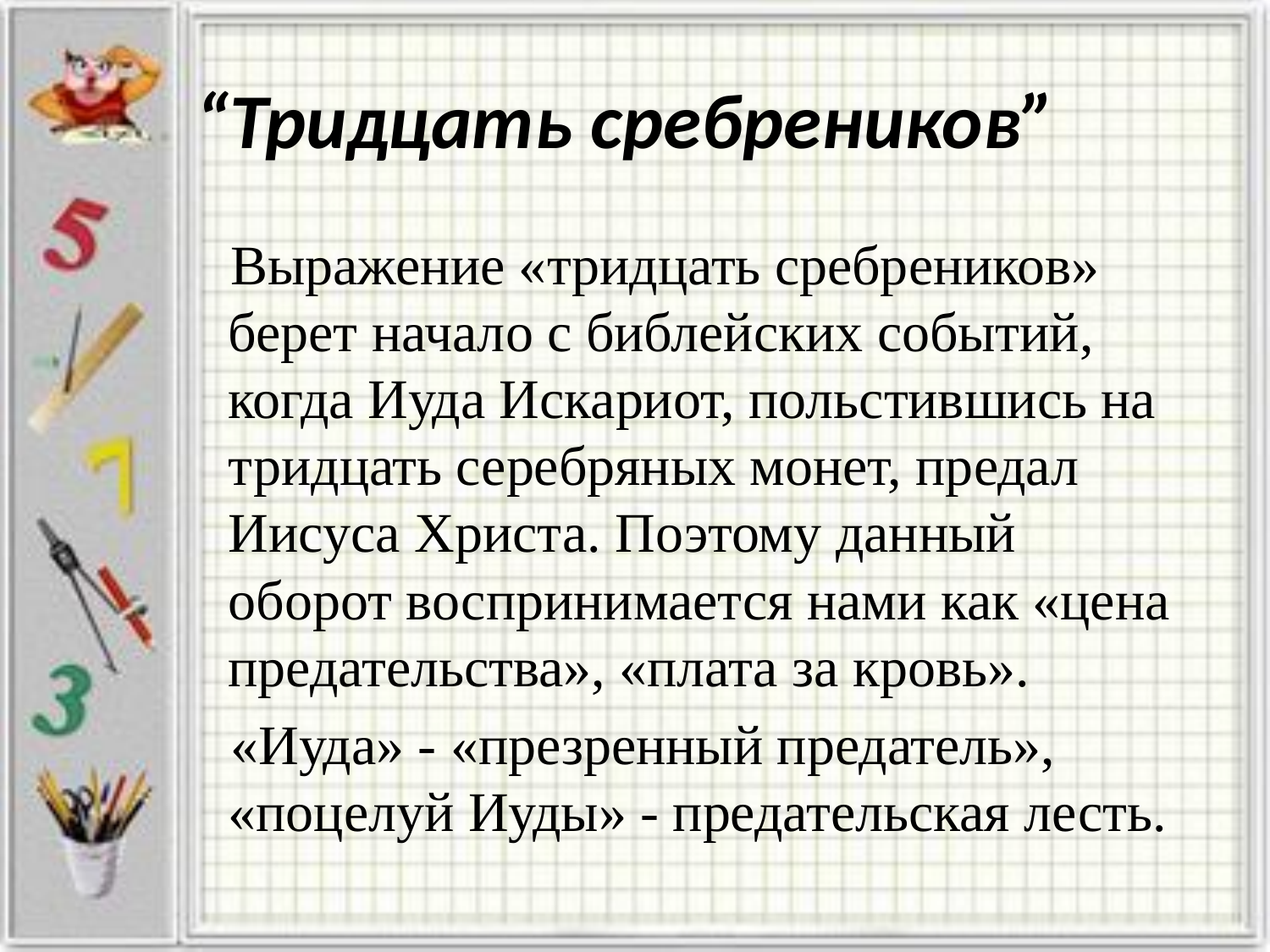

# “Тридцать сребреников”
Выражение «тридцать сребреников» берет начало с библейских событий, когда Иуда Искариот, польстившись на тридцать серебряных монет, предал Иисуса Христа. Поэтому данный оборот воспринимается нами как «цена предательства», «плата за кровь».
«Иуда» - «презренный предатель», «поцелуй Иуды» - предательская лесть.